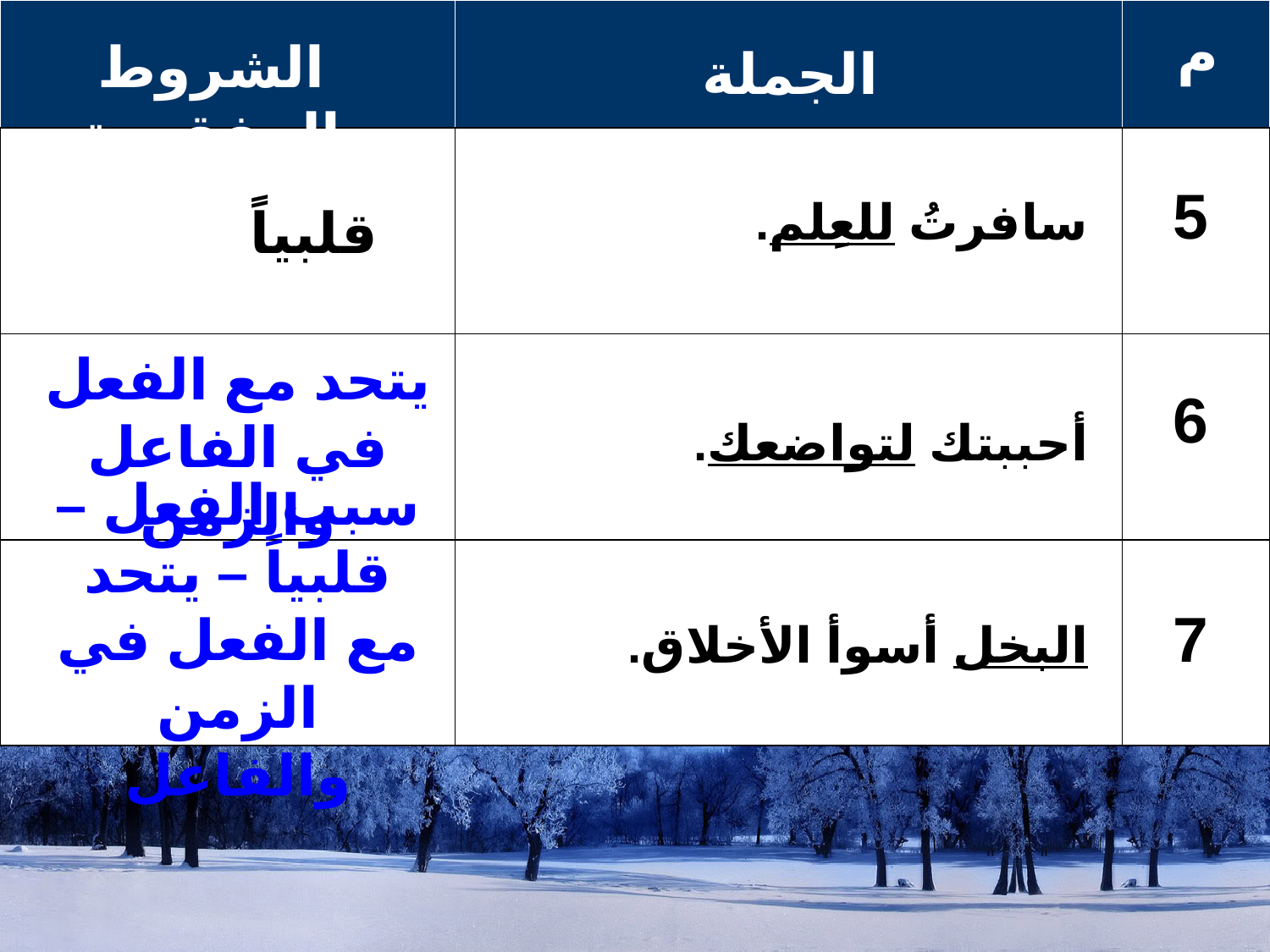

|  |  |  |
| --- | --- | --- |
|  |  |  |
|  |  |  |
|  |  |  |
م
الشروط المفقودة
الجملة
5
سافرتُ للعِلم.
قلبياً
يتحد مع الفعل في الفاعل والزمن
6
أحببتك لتواضعك.
سبب الفعل – قلبياً – يتحد مع الفعل في الزمن والفاعل
7
البخل أسوأ الأخلاق.